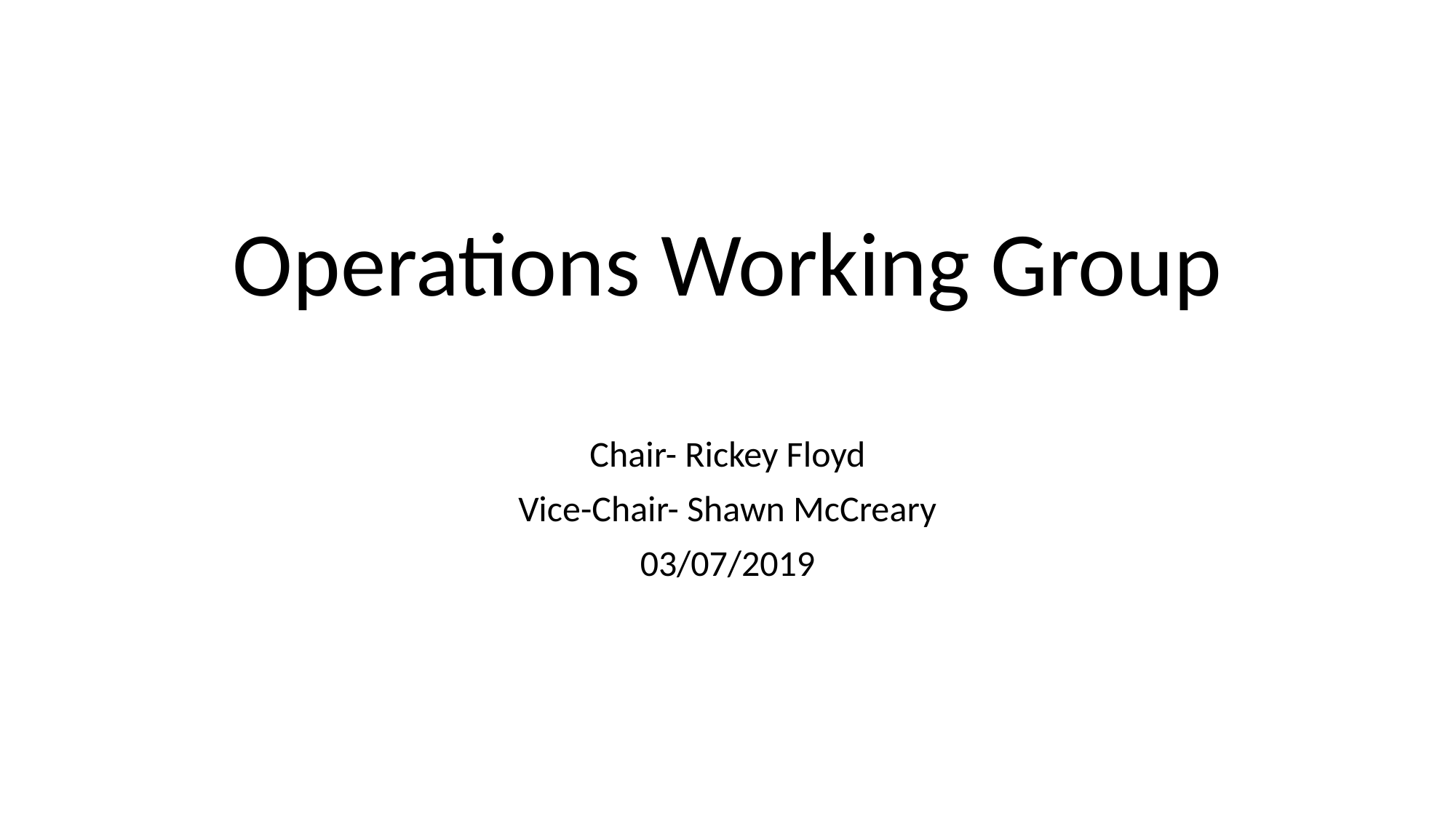

# Operations Working Group
Chair- Rickey Floyd
Vice-Chair- Shawn McCreary
03/07/2019